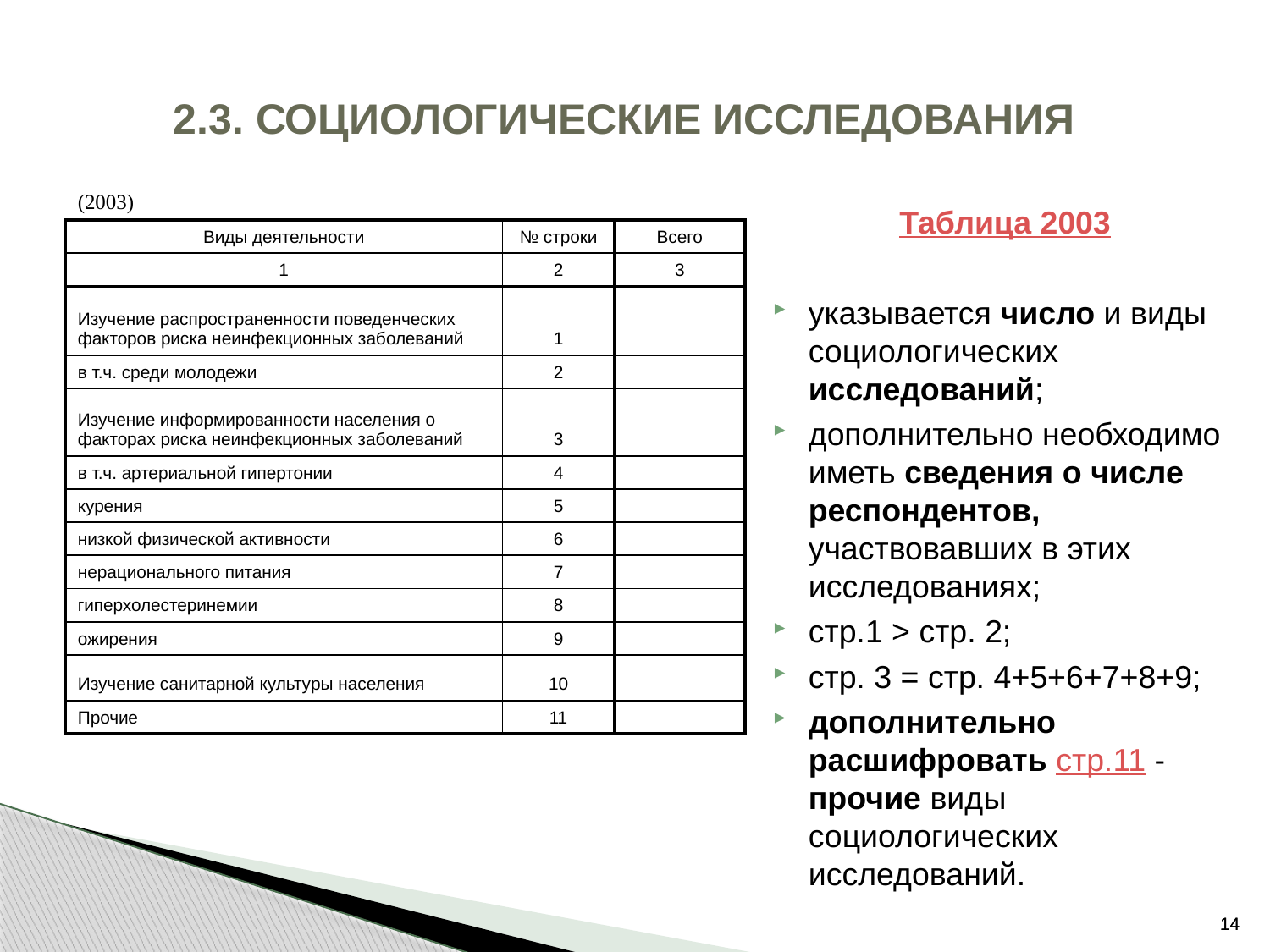

# 2.3. СОЦИОЛОГИЧЕСКИЕ ИССЛЕДОВАНИЯ
| (2003) |  |  |
| --- | --- | --- |
| Виды деятельности | № строки | Всего |
| 1 | 2 | 3 |
| Изучение распространенности поведенческих факторов риска неинфекционных заболеваний | 1 |  |
| в т.ч. среди молодежи | 2 |  |
| Изучение информированности населения о факторах риска неинфекционных заболеваний | 3 |  |
| в т.ч. артериальной гипертонии | 4 |  |
| курения | 5 |  |
| низкой физической активности | 6 |  |
| нерационального питания | 7 |  |
| гиперхолестеринемии | 8 |  |
| ожирения | 9 |  |
| Изучение санитарной культуры населения | 10 |  |
| Прочие | 11 |  |
Таблица 2003

указывается число и виды социологических исследований;
дополнительно необходимо иметь сведения о числе респондентов, участвовавших в этих исследованиях;
стр.1 ˃ стр. 2;
стр. 3 = стр. 4+5+6+7+8+9;
дополнительно расшифровать стр.11 - прочие виды социологических исследований.
14
14